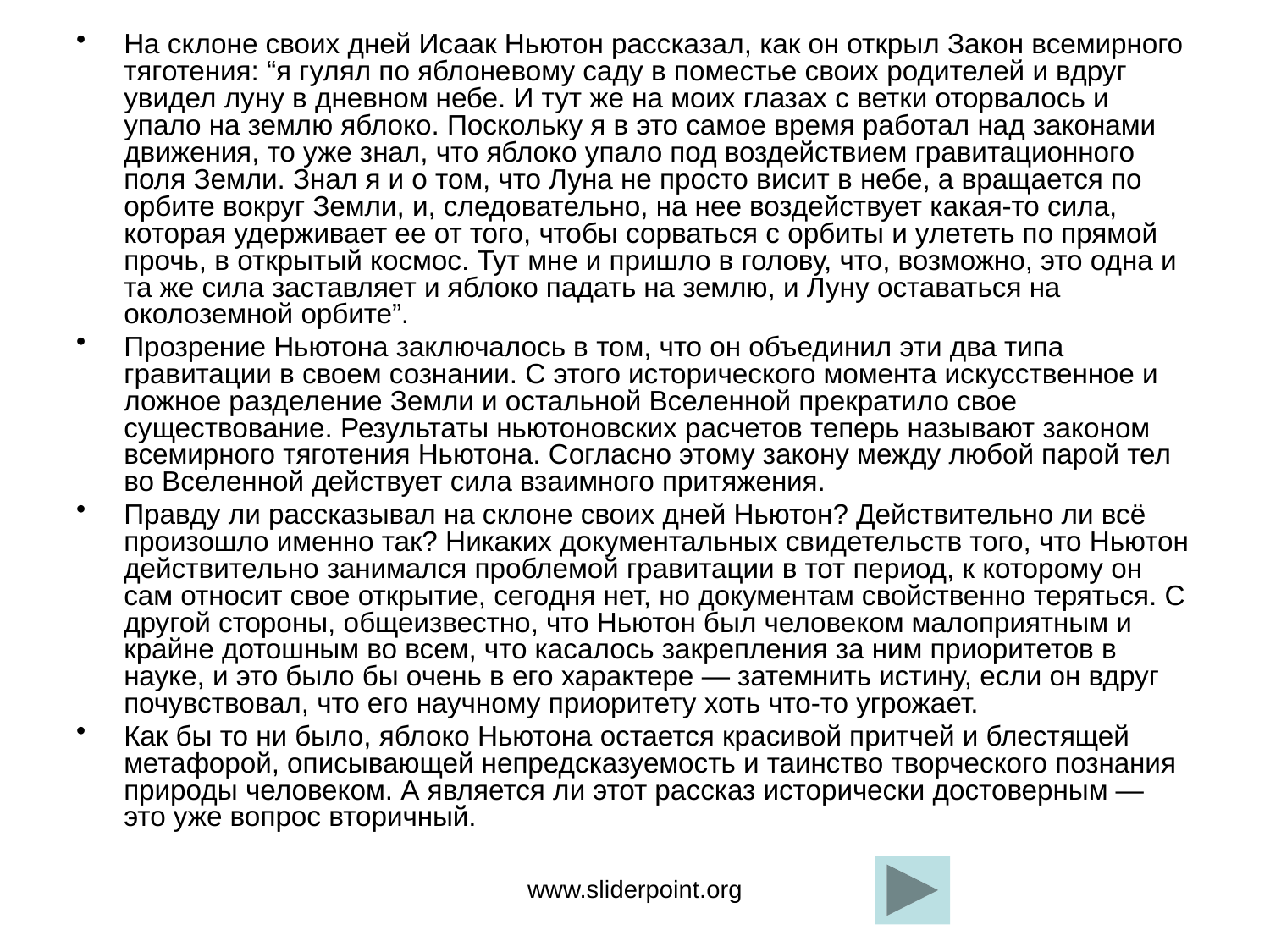

На склоне своих дней Исаак Ньютон рассказал, как он открыл Закон всемирного тяготения: “я гулял по яблоневому саду в поместье своих родителей и вдруг увидел луну в дневном небе. И тут же на моих глазах с ветки оторвалось и упало на землю яблоко. Поскольку я в это самое время работал над законами движения, то уже знал, что яблоко упало под воздействием гравитационного поля Земли. Знал я и о том, что Луна не просто висит в небе, а вращается по орбите вокруг Земли, и, следовательно, на нее воздействует какая-то сила, которая удерживает ее от того, чтобы сорваться с орбиты и улететь по прямой прочь, в открытый космос. Тут мне и пришло в голову, что, возможно, это одна и та же сила заставляет и яблоко падать на землю, и Луну оставаться на околоземной орбите”.
Прозрение Ньютона заключалось в том, что он объединил эти два типа гравитации в своем сознании. С этого исторического момента искусственное и ложное разделение Земли и остальной Вселенной прекратило свое существование. Результаты ньютоновских расчетов теперь называют законом всемирного тяготения Ньютона. Согласно этому закону между любой парой тел во Вселенной действует сила взаимного притяжения.
Правду ли рассказывал на склоне своих дней Ньютон? Действительно ли всё произошло именно так? Никаких документальных свидетельств того, что Ньютон действительно занимался проблемой гравитации в тот период, к которому он сам относит свое открытие, сегодня нет, но документам свойственно теряться. С другой стороны, общеизвестно, что Ньютон был человеком малоприятным и крайне дотошным во всем, что касалось закрепления за ним приоритетов в науке, и это было бы очень в его характере — затемнить истину, если он вдруг почувствовал, что его научному приоритету хоть что-то угрожает.
Как бы то ни было, яблоко Ньютона остается красивой притчей и блестящей метафорой, описывающей непредсказуемость и таинство творческого познания природы человеком. А является ли этот рассказ исторически достоверным — это уже вопрос вторичный.

www.sliderpoint.org